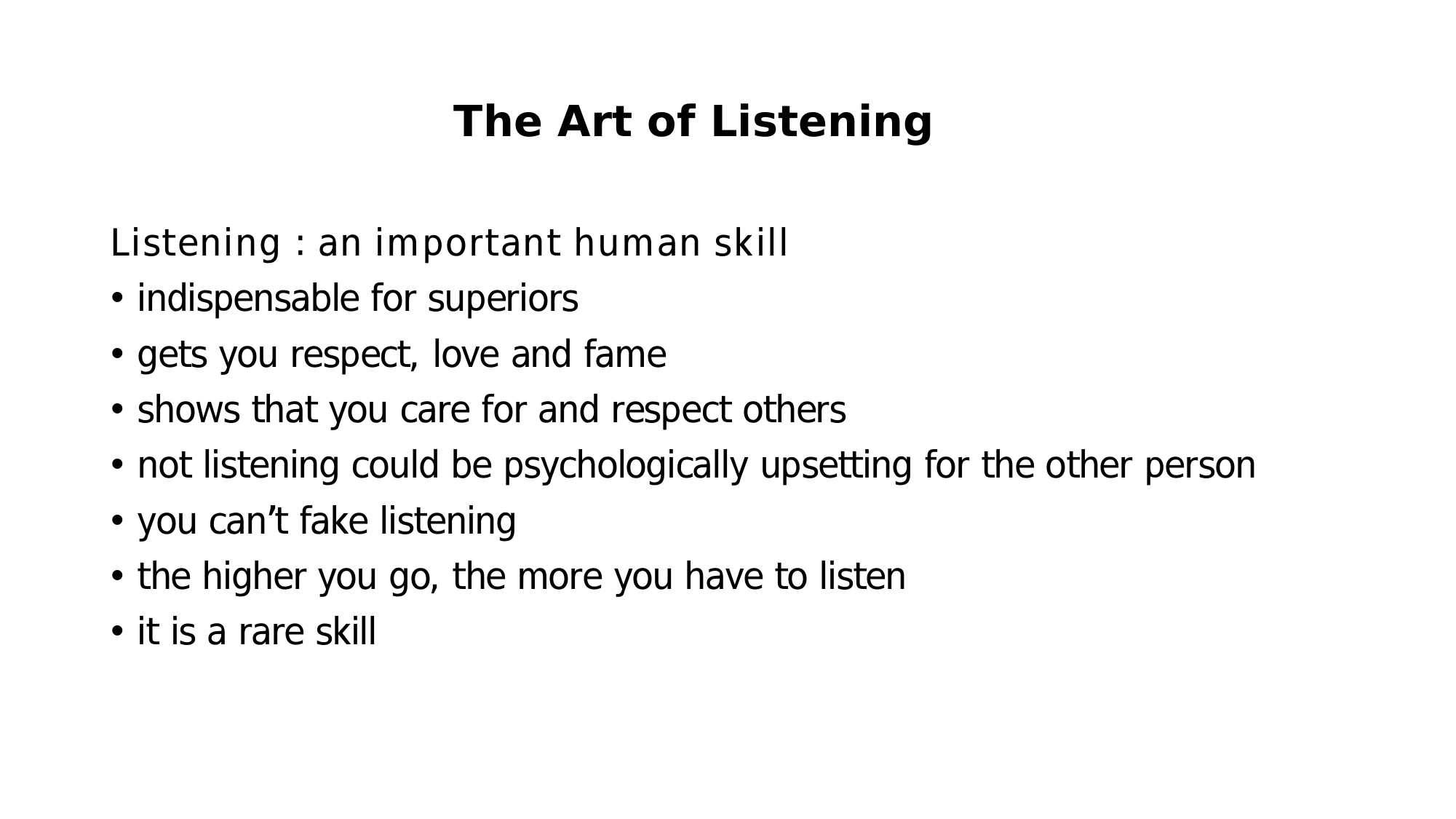

# The Art of Listening
Listening : an important human skill
indispensable for superiors
gets you respect, love and fame
shows that you care for and respect others
not listening could be psychologically upsetting for the other person
you can’t fake listening
the higher you go, the more you have to listen
it is a rare skill